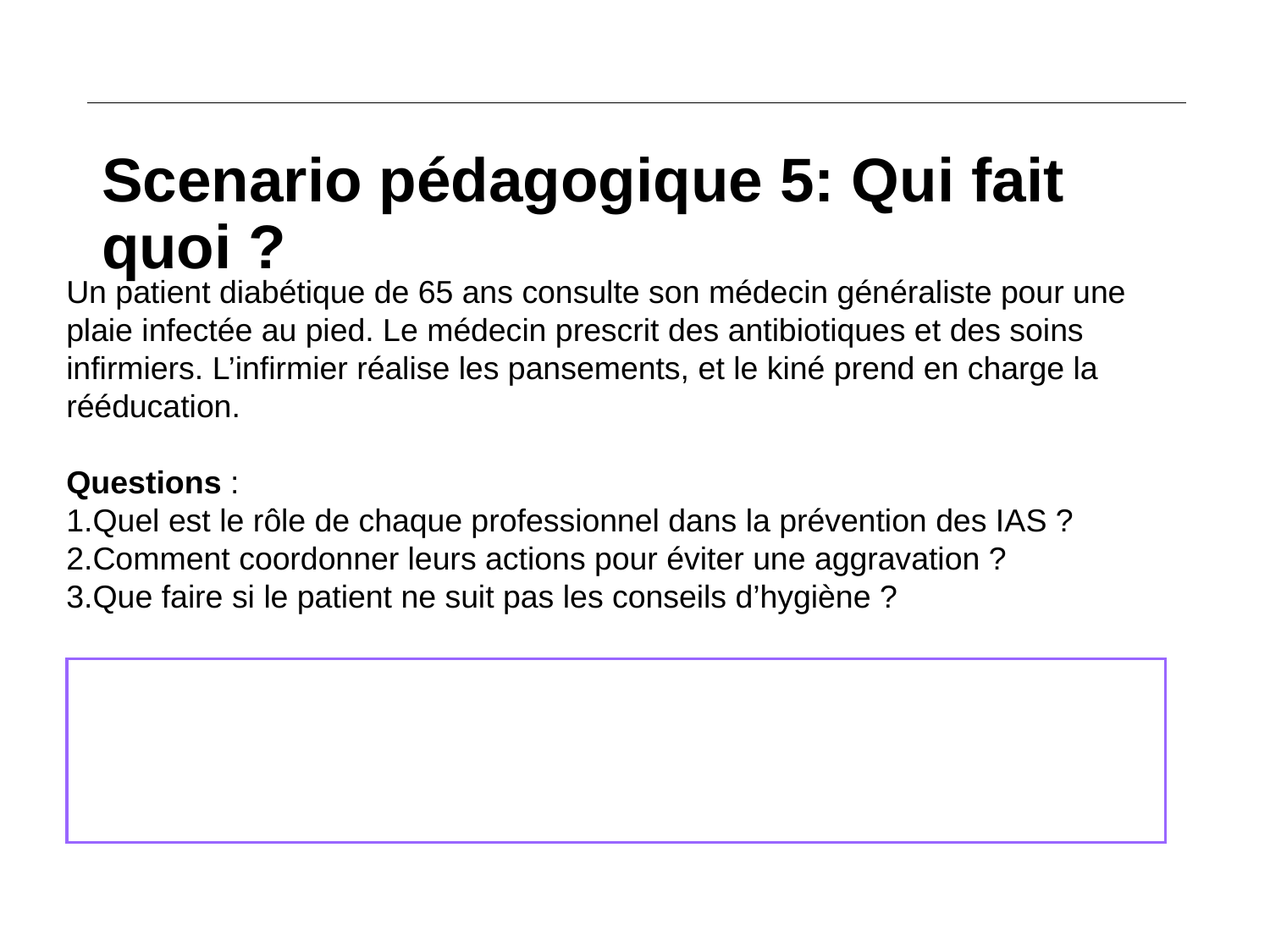

# Scenario pédagogique 5: Qui fait quoi ?
Un patient diabétique de 65 ans consulte son médecin généraliste pour une plaie infectée au pied. Le médecin prescrit des antibiotiques et des soins infirmiers. L’infirmier réalise les pansements, et le kiné prend en charge la rééducation.

Questions :
Quel est le rôle de chaque professionnel dans la prévention des IAS ?
Comment coordonner leurs actions pour éviter une aggravation ?
Que faire si le patient ne suit pas les conseils d’hygiène ?

Réponses attendues :
Médecin : Prescrire un antibiogramme, expliquer l’importance de l’hygiène.
Infirmier : Surveiller les signes d’infection, désinfecter la plaie.
Pharmacien : Vérifier l’ordonnance, rappeler les risques des antibiotiques.
Kiné : Adapter les soins si la plaie saigne ou semble infectée.